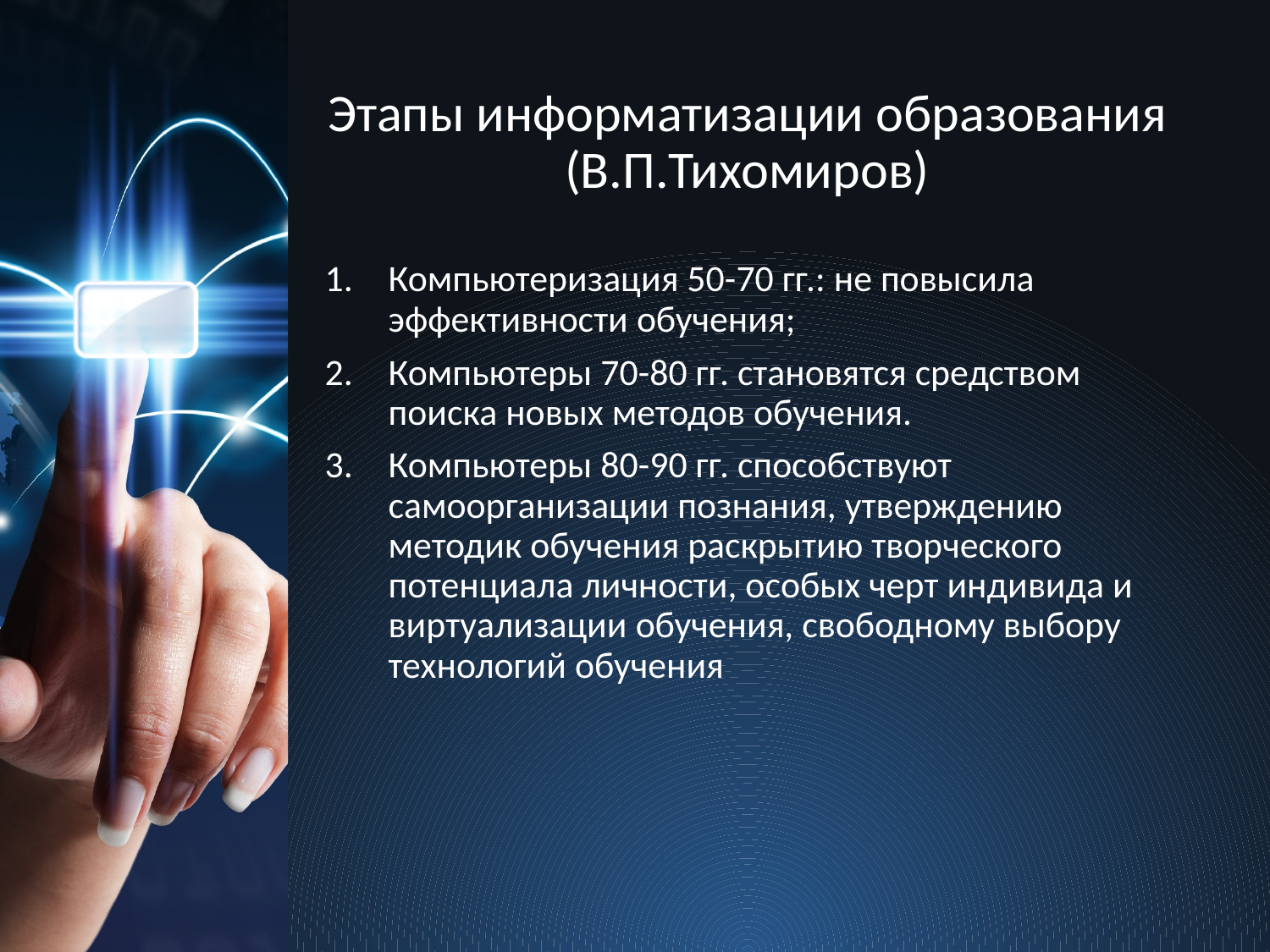

# Этапы информатизации образования (В.П.Тихомиров)
Компьютеризация 50-70 гг.: не повысила эффективности обучения;
Компьютеры 70-80 гг. становятся средством поиска новых методов обучения.
Компьютеры 80-90 гг. способствуют самоорганизации познания, утверждению методик обучения раскрытию творческого потенциала личности, особых черт индивида и виртуализации обучения, свободному выбору технологий обучения